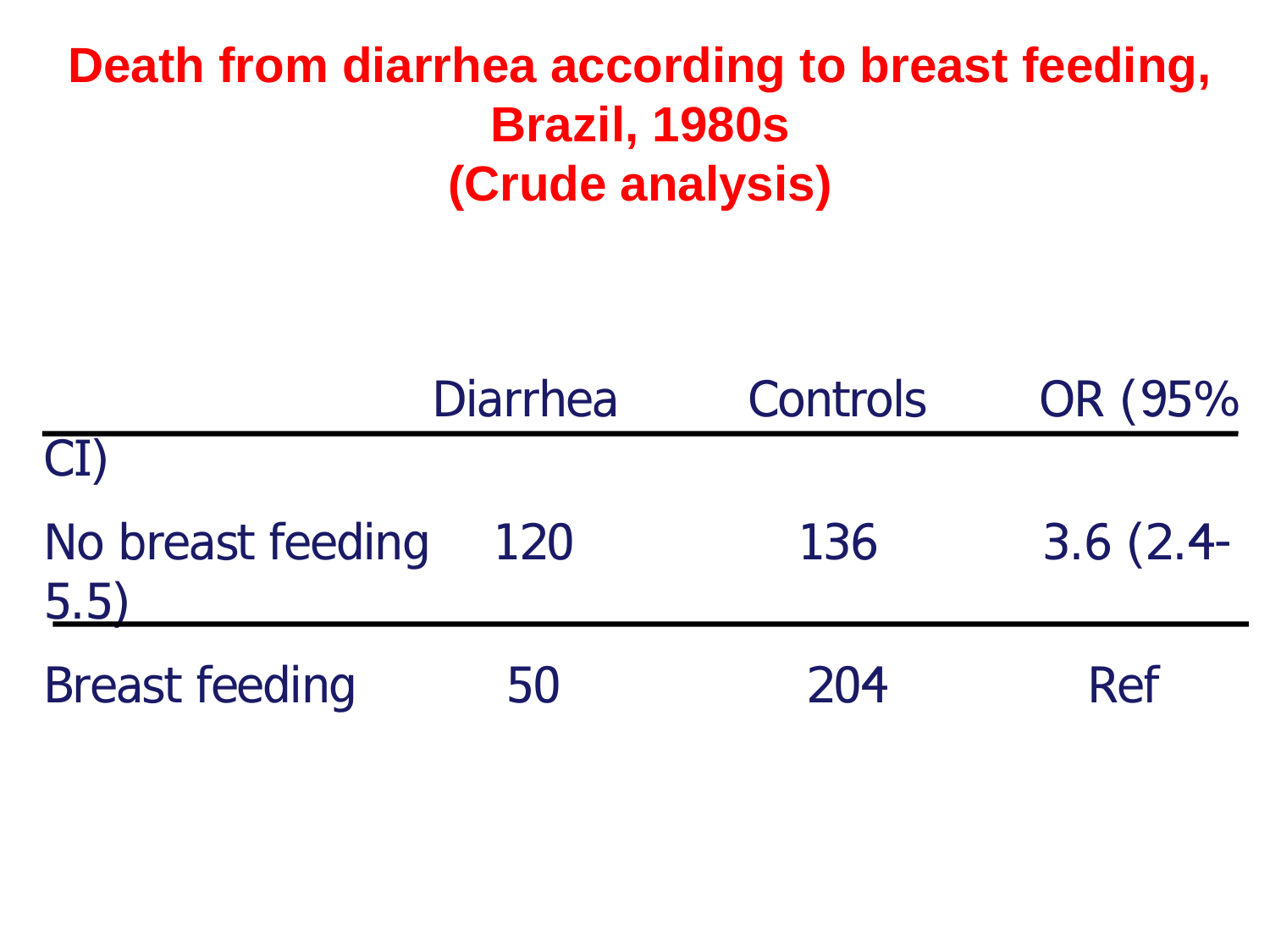

# Death from diarrhea according to breast feeding, Brazil, 1980s (Crude analysis)
	Diarrhea 	Controls	OR (95% CI)
No breast feeding 	120	136	3.6 (2.4-5.5)
Breast feeding 	50	                204             Ref